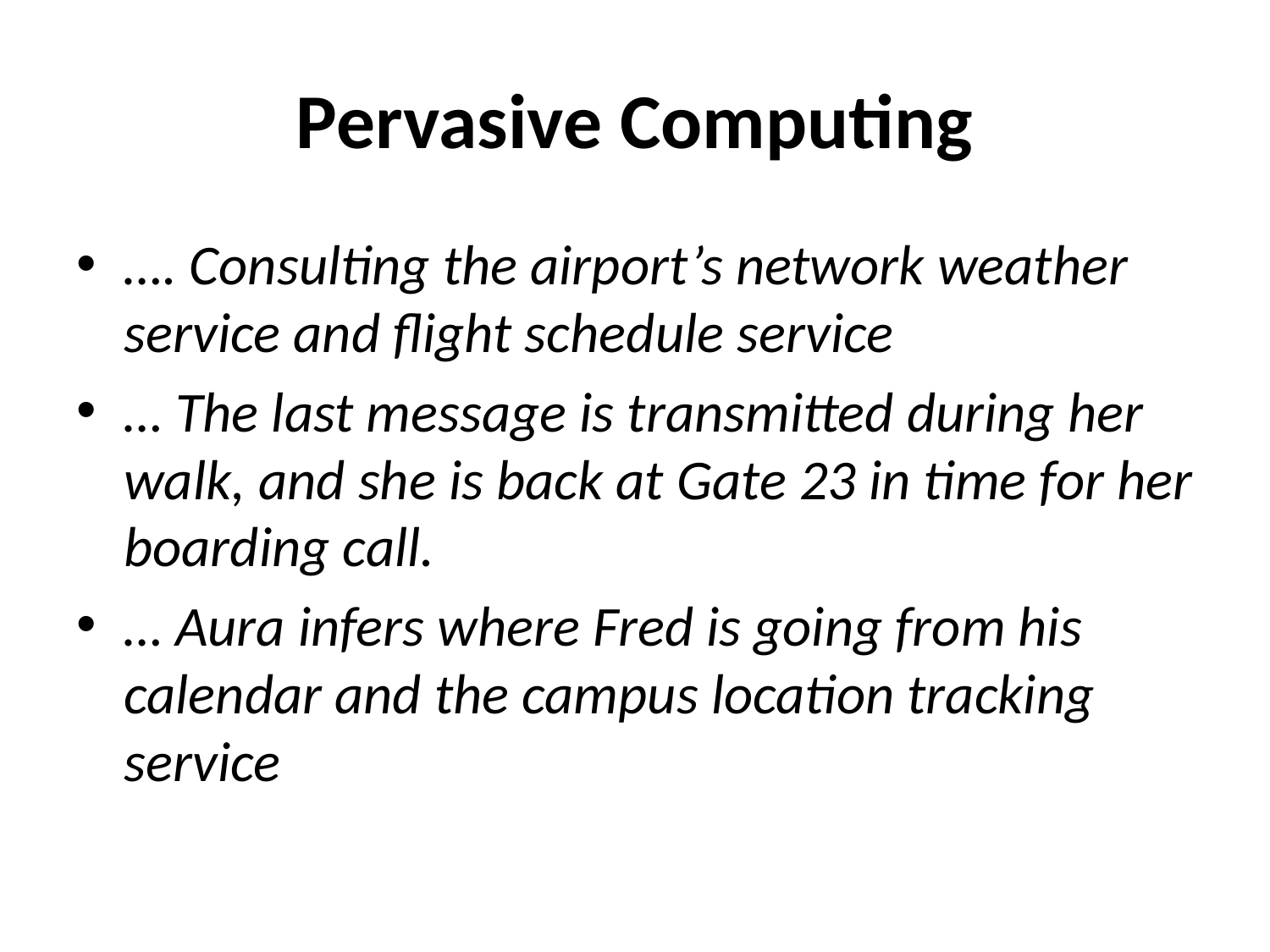

# Pervasive Computing
…. Consulting the airport’s network weather service and flight schedule service
… The last message is transmitted during her walk, and she is back at Gate 23 in time for her boarding call.
… Aura infers where Fred is going from his calendar and the campus location tracking service